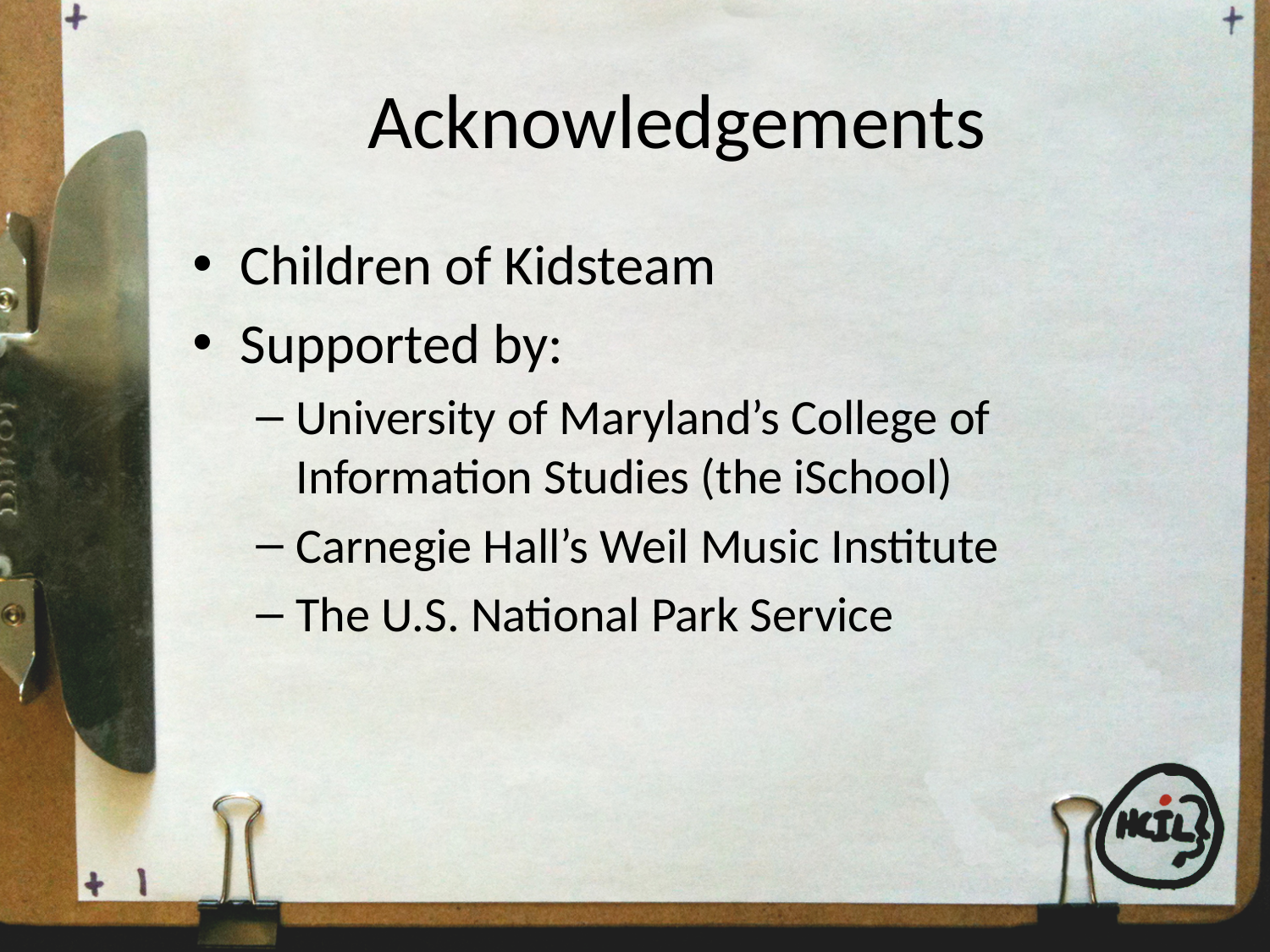

# Acknowledgements
Children of Kidsteam
Supported by:
University of Maryland’s College of Information Studies (the iSchool)
Carnegie Hall’s Weil Music Institute
The U.S. National Park Service